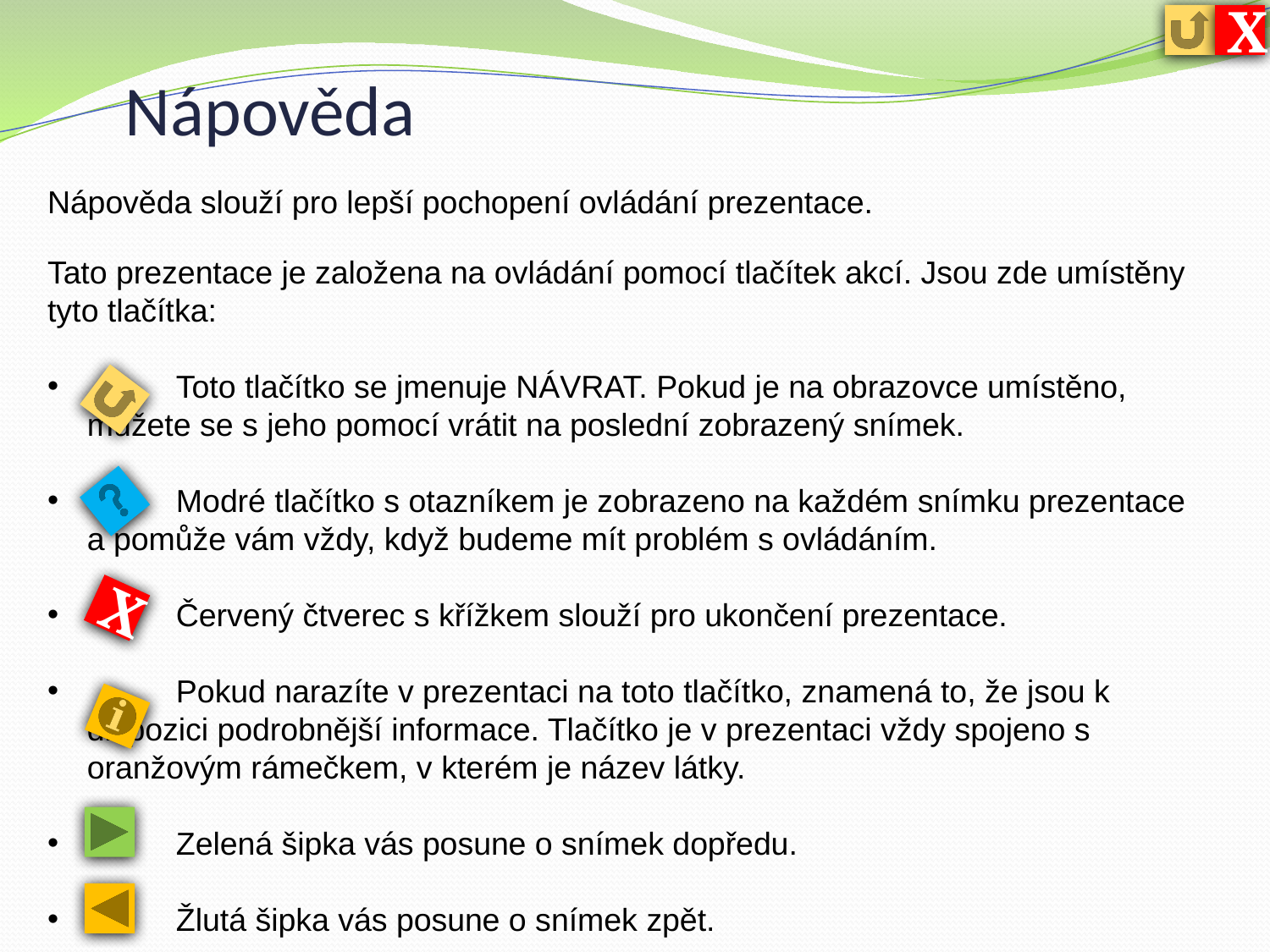

X
# Nápověda
Nápověda slouží pro lepší pochopení ovládání prezentace.
Tato prezentace je založena na ovládání pomocí tlačítek akcí. Jsou zde umístěny tyto tlačítka:

          Toto tlačítko se jmenuje NÁVRAT. Pokud je na obrazovce umístěno, 	můžete se s jeho pomocí vrátit na poslední zobrazený snímek.

          Modré tlačítko s otazníkem je zobrazeno na každém snímku prezentace 	a pomůže vám vždy, když budeme mít problém s ovládáním.

          Červený čtverec s křížkem slouží pro ukončení prezentace.

          Pokud narazíte v prezentaci na toto tlačítko, znamená to, že jsou k 	dispozici podrobnější informace. Tlačítko je v prezentaci vždy spojeno s 	oranžovým rámečkem, v kterém je název látky.

          Zelená šipka vás posune o snímek dopředu.

          Žlutá šipka vás posune o snímek zpět.

X